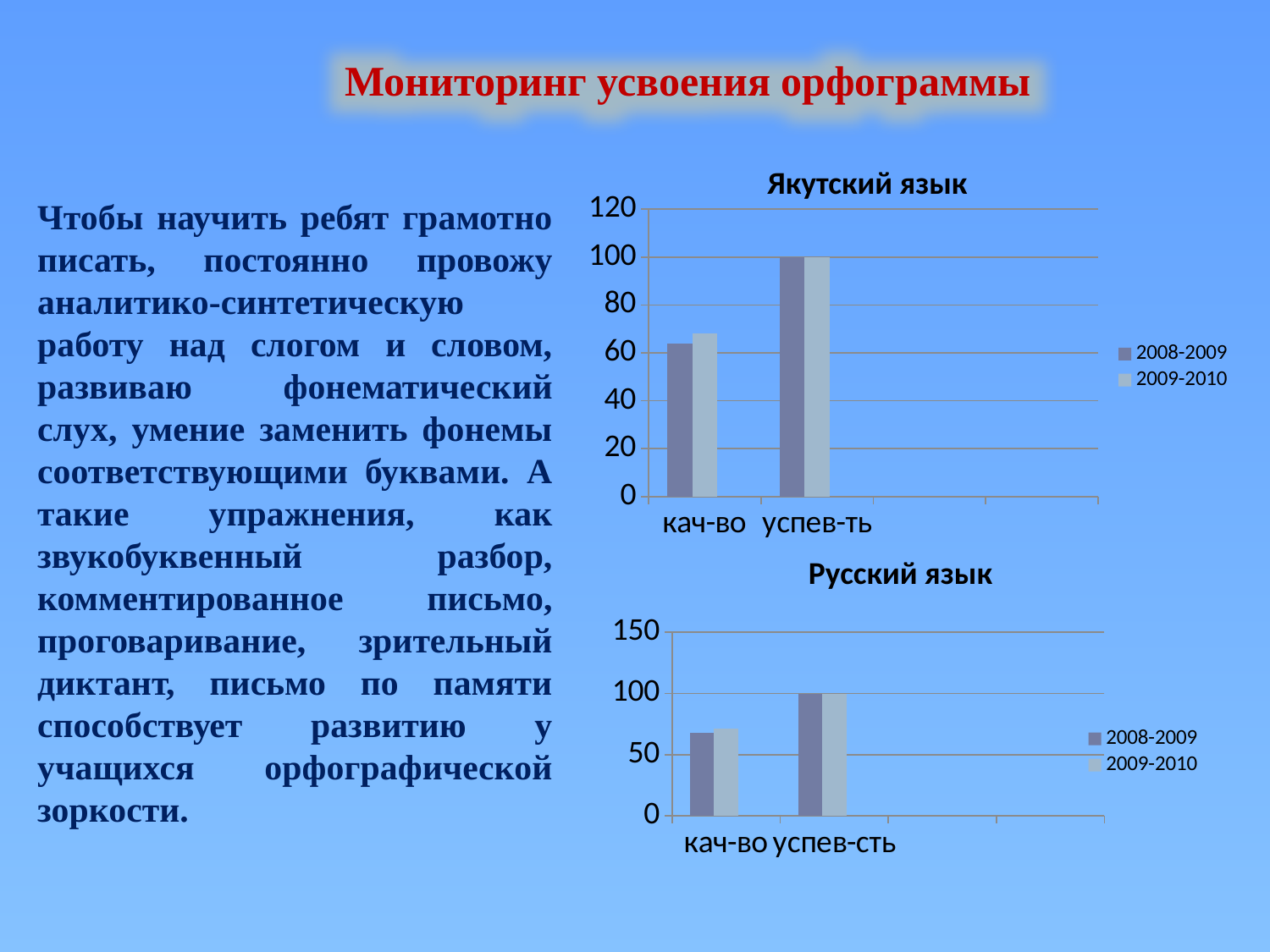

Мониторинг усвоения орфограммы
Якутский язык
Чтобы научить ребят грамотно писать, постоянно провожу аналитико-синтетическую работу над слогом и словом, развиваю фонематический слух, умение заменить фонемы соответствующими буквами. А такие упражнения, как звукобуквенный разбор, комментированное письмо, проговаривание, зрительный диктант, письмо по памяти способствует развитию у учащихся орфографической зоркости.

### Chart

| Category | 2008-2009 | 2009-2010 | Столбец1 |
|---|---|---|---|
| кач-во | 64.0 | 68.0 | None |
| успев-ть | 100.0 | 100.0 | None |
Русский язык

### Chart

| Category | 2008-2009 | 2009-2010 | Ряд 3 |
|---|---|---|---|
| кач-во | 68.0 | 71.0 | None |
| успев-сть | 100.0 | 100.0 | None |